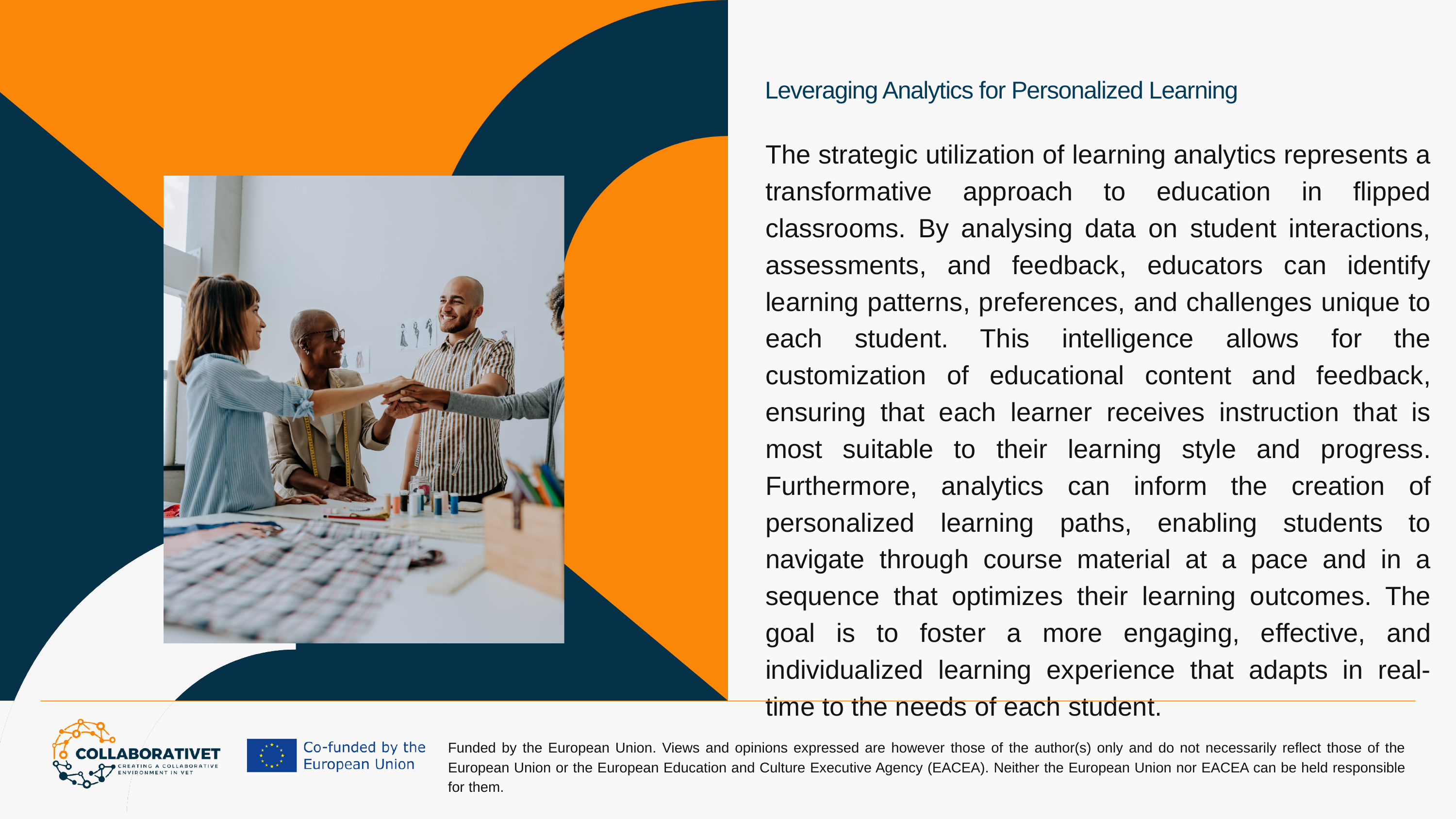

Leveraging Analytics for Personalized Learning

The strategic utilization of learning analytics represents a transformative approach to education in flipped classrooms. By analysing data on student interactions, assessments, and feedback, educators can identify learning patterns, preferences, and challenges unique to each student. This intelligence allows for the customization of educational content and feedback, ensuring that each learner receives instruction that is most suitable to their learning style and progress. Furthermore, analytics can inform the creation of personalized learning paths, enabling students to navigate through course material at a pace and in a sequence that optimizes their learning outcomes. The goal is to foster a more engaging, effective, and individualized learning experience that adapts in real-time to the needs of each student.

Funded by the European Union. Views and opinions expressed are however those of the author(s) only and do not necessarily reflect those of the European Union or the European Education and Culture Executive Agency (EACEA). Neither the European Union nor EACEA can be held responsible for them.